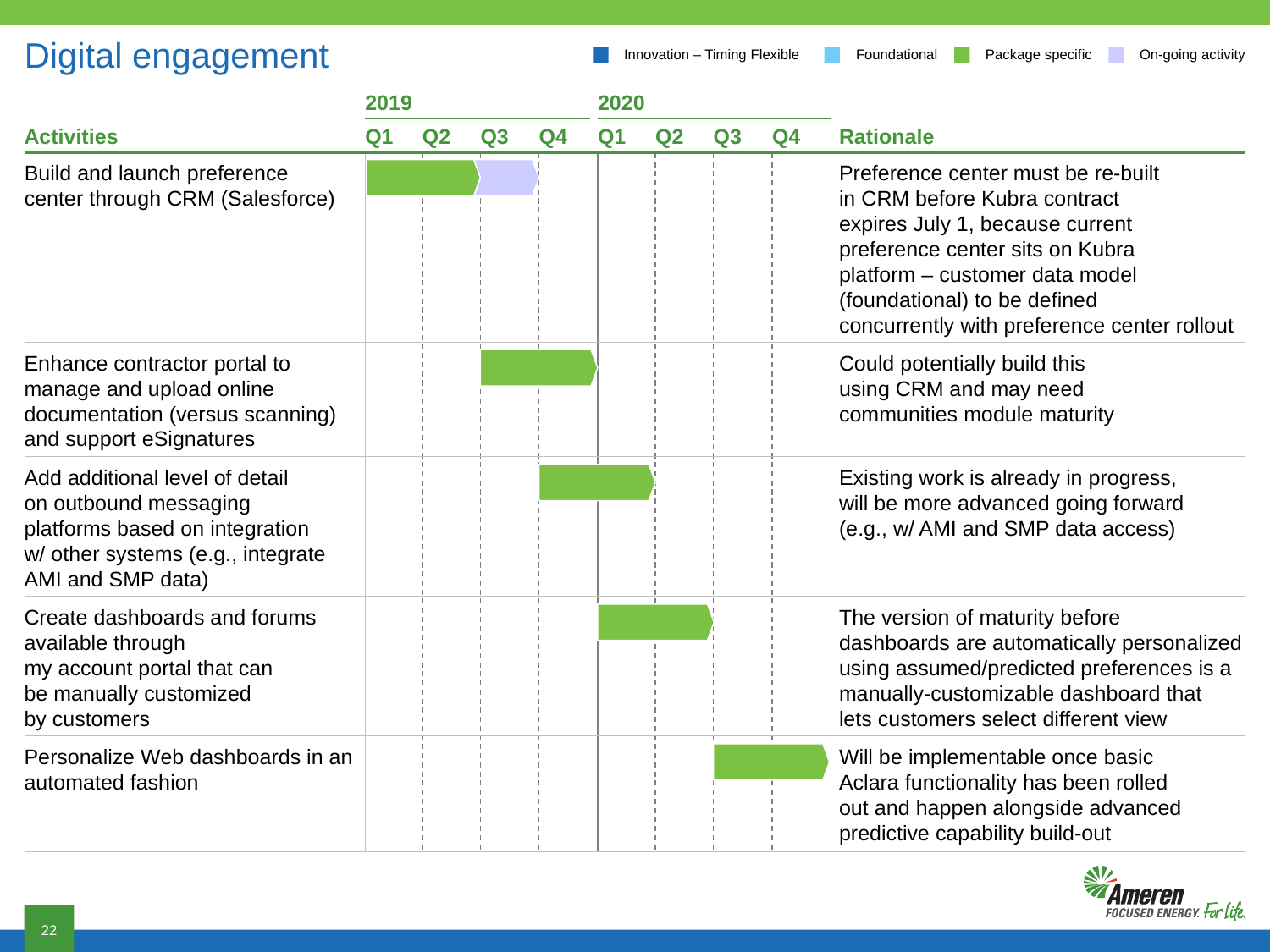

# Digital engagement
Innovation – Timing Flexible
Foundational
Package specific
On-going activity

2019
2020
Q1
Q2
Q3
Q4
Q1
Q2
Q3
Q4
Activities
Rationale

Preference center must be re-built
in CRM before Kubra contract
expires July 1, because current
preference center sits on Kubra
platform – customer data model
(foundational) to be defined
concurrently with preference center rollout
Build and launch preference
center through CRM (Salesforce)
Enhance contractor portal to
manage and upload online
documentation (versus scanning)
and support eSignatures

Could potentially build this
using CRM and may need
communities module maturity
Add additional level of detail
on outbound messaging
platforms based on integration
w/ other systems (e.g., integrate
AMI and SMP data)

Existing work is already in progress,
will be more advanced going forward
(e.g., w/ AMI and SMP data access)
Create dashboards and forums
available through
my account portal that can
be manually customized
by customers

The version of maturity before
dashboards are automatically personalized
using assumed/predicted preferences is a
manually-customizable dashboard that
lets customers select different view

Will be implementable once basic
Aclara functionality has been rolled
out and happen alongside advanced
predictive capability build-out
Personalize Web dashboards in an
automated fashion